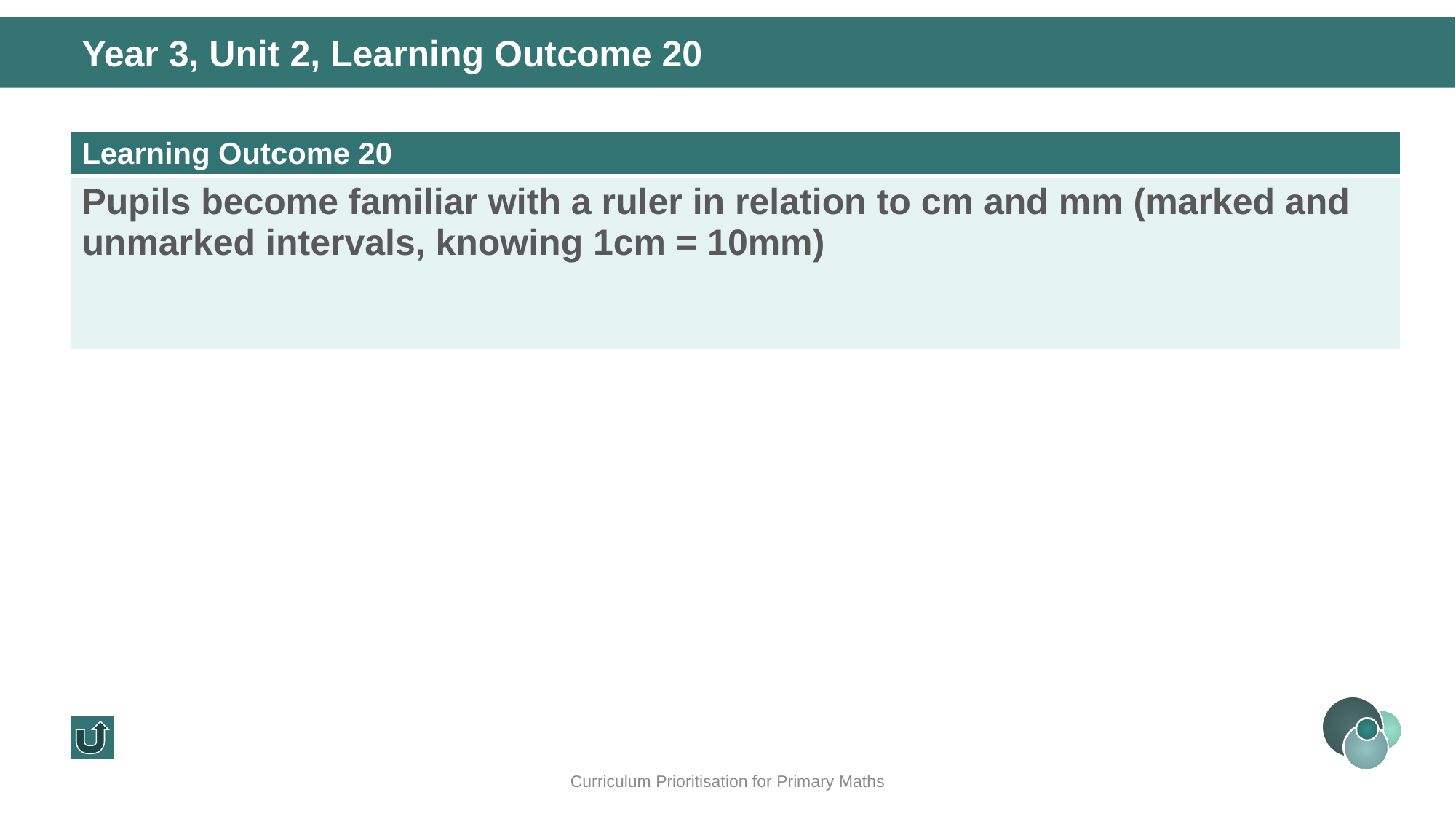

Year 3, Unit 2, Learning Outcome 20
| Learning Outcome 20 |
| --- |
| Pupils become familiar with a ruler in relation to cm and mm (marked and unmarked intervals, knowing 1cm = 10mm) |

Curriculum Prioritisation for Primary Maths